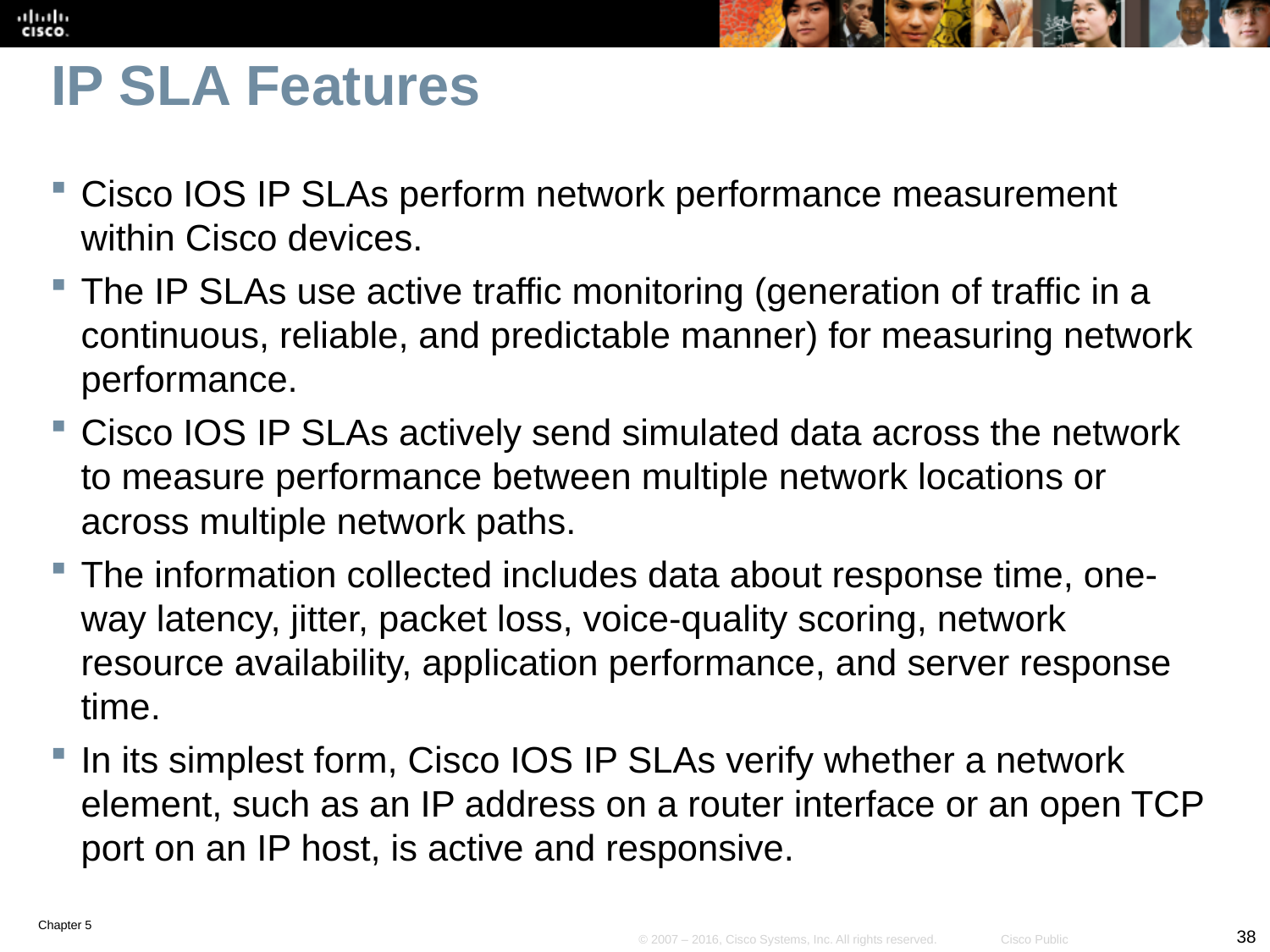

# IP SLA Features
Cisco IOS IP SLAs perform network performance measurement within Cisco devices.
The IP SLAs use active traffic monitoring (generation of traffic in a continuous, reliable, and predictable manner) for measuring network performance.
Cisco IOS IP SLAs actively send simulated data across the network to measure performance between multiple network locations or across multiple network paths.
The information collected includes data about response time, one-way latency, jitter, packet loss, voice-quality scoring, network resource availability, application performance, and server response time.
In its simplest form, Cisco IOS IP SLAs verify whether a network element, such as an IP address on a router interface or an open TCP port on an IP host, is active and responsive.